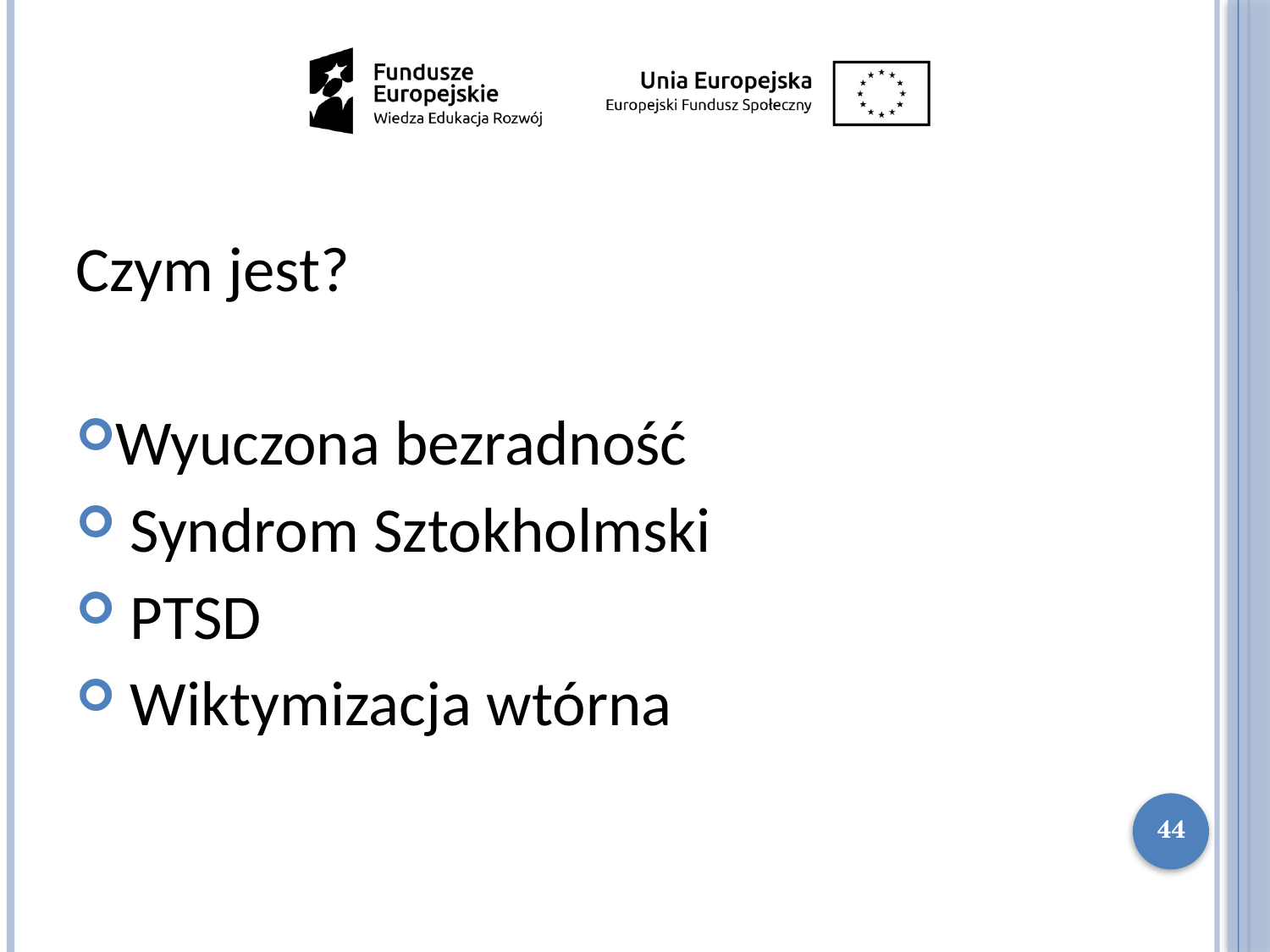

Czym jest?

Wyuczona bezradność
 Syndrom Sztokholmski
 PTSD
 Wiktymizacja wtórna
44